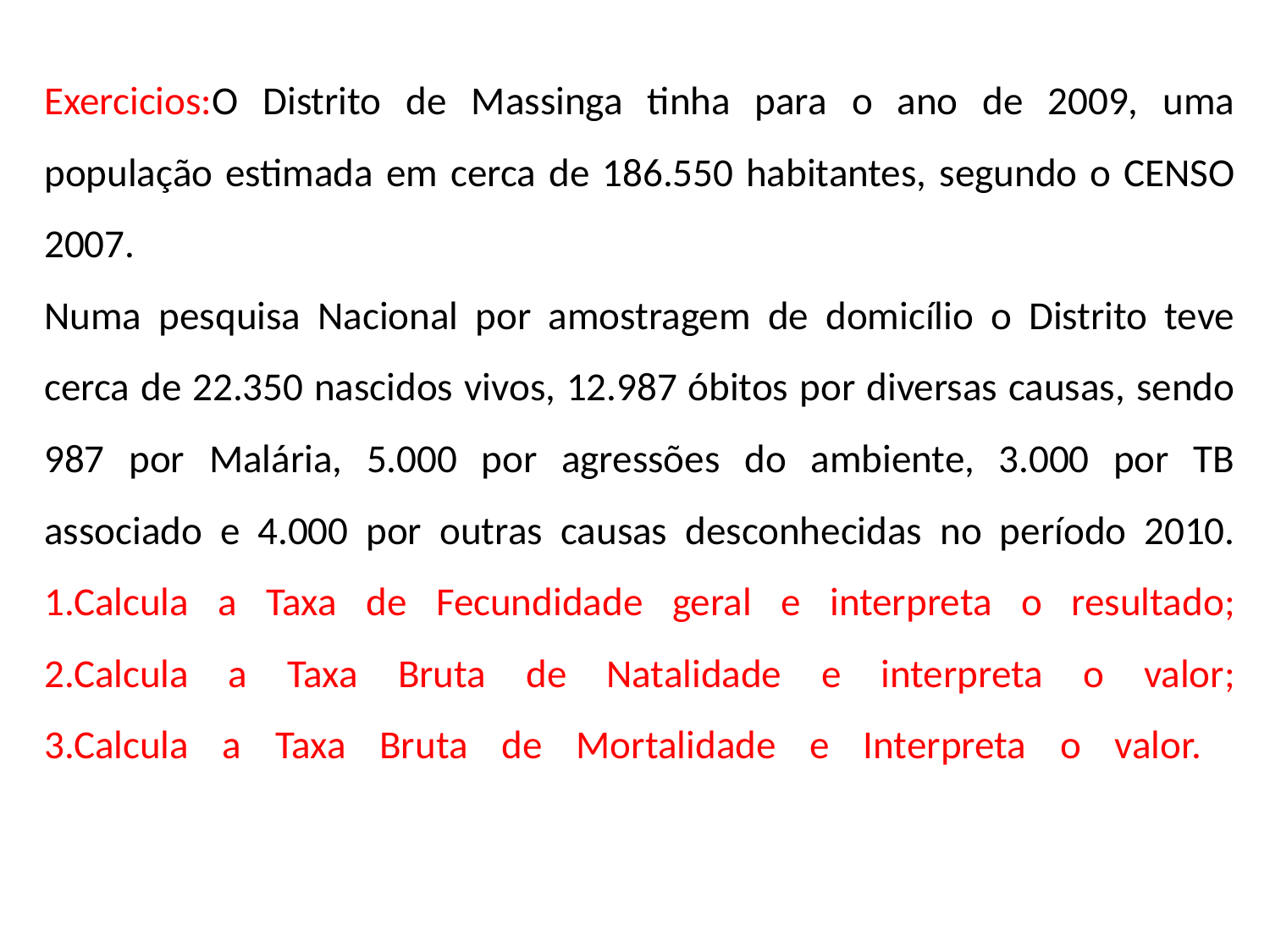

# Exercicios:O Distrito de Massinga tinha para o ano de 2009, uma população estimada em cerca de 186.550 habitantes, segundo o CENSO 2007. Numa pesquisa Nacional por amostragem de domicílio o Distrito teve cerca de 22.350 nascidos vivos, 12.987 óbitos por diversas causas, sendo 987 por Malária, 5.000 por agressões do ambiente, 3.000 por TB associado e 4.000 por outras causas desconhecidas no período 2010. 1.Calcula a Taxa de Fecundidade geral e interpreta o resultado; 2.Calcula a Taxa Bruta de Natalidade e interpreta o valor; 3.Calcula a Taxa Bruta de Mortalidade e Interpreta o valor.